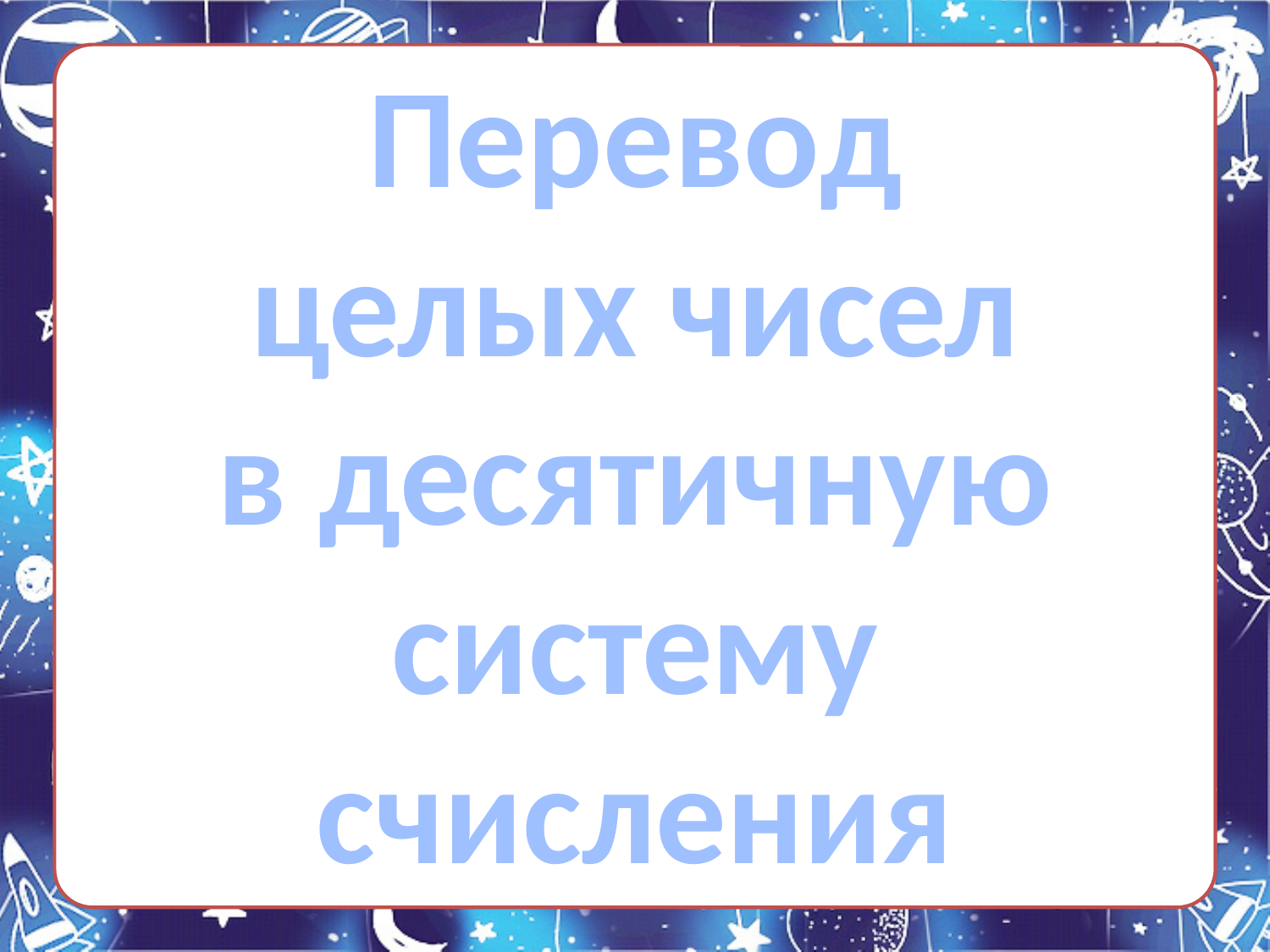

Перевод
целых чисел
в десятичную
систему счисления